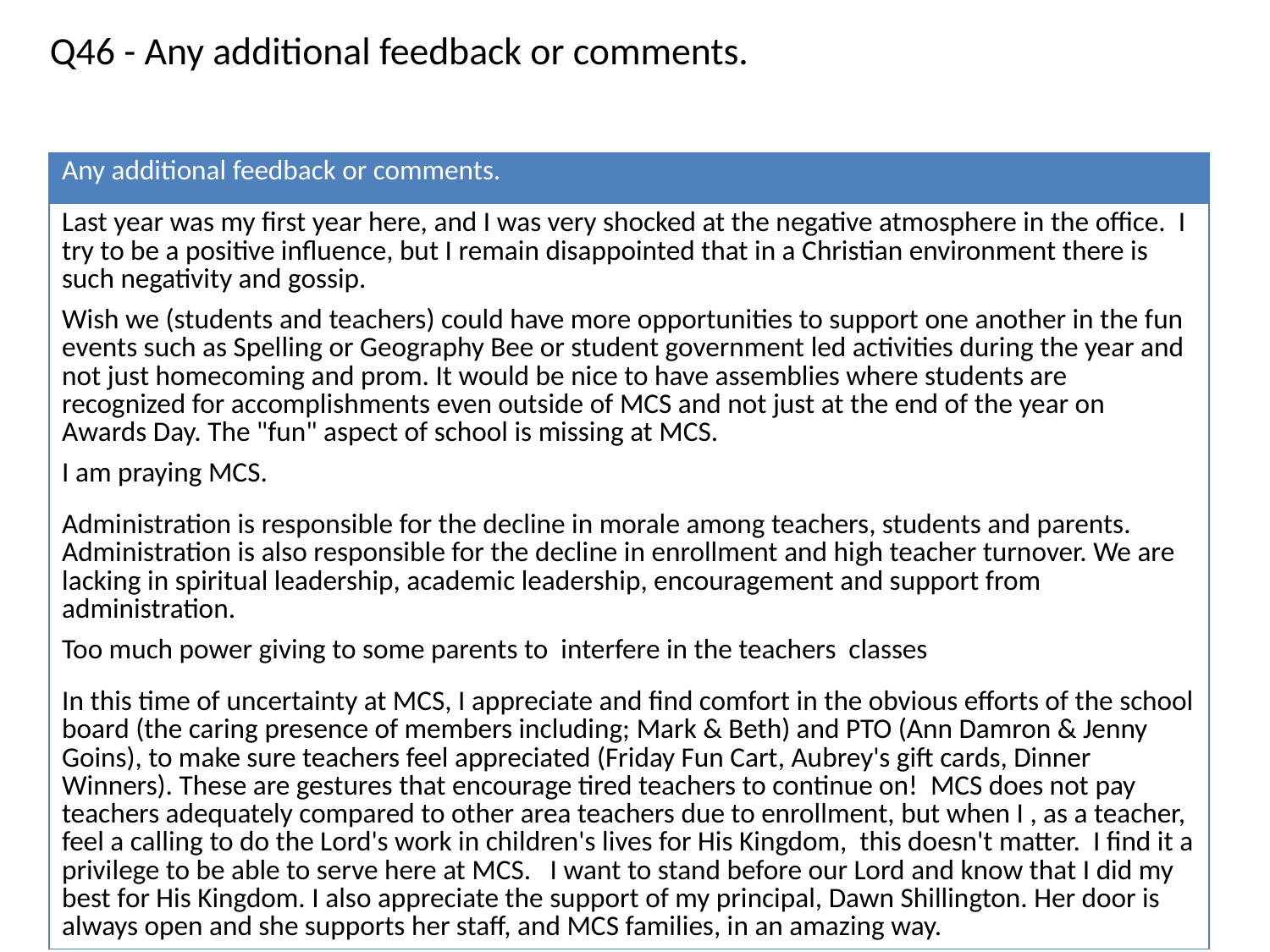

Q46 - Any additional feedback or comments.
| Any additional feedback or comments. |
| --- |
| Last year was my first year here, and I was very shocked at the negative atmosphere in the office. I try to be a positive influence, but I remain disappointed that in a Christian environment there is such negativity and gossip. |
| Wish we (students and teachers) could have more opportunities to support one another in the fun events such as Spelling or Geography Bee or student government led activities during the year and not just homecoming and prom. It would be nice to have assemblies where students are recognized for accomplishments even outside of MCS and not just at the end of the year on Awards Day. The "fun" aspect of school is missing at MCS. |
| I am praying MCS. |
| Administration is responsible for the decline in morale among teachers, students and parents. Administration is also responsible for the decline in enrollment and high teacher turnover. We are lacking in spiritual leadership, academic leadership, encouragement and support from administration. |
| Too much power giving to some parents to interfere in the teachers classes |
| In this time of uncertainty at MCS, I appreciate and find comfort in the obvious efforts of the school board (the caring presence of members including; Mark & Beth) and PTO (Ann Damron & Jenny Goins), to make sure teachers feel appreciated (Friday Fun Cart, Aubrey's gift cards, Dinner Winners). These are gestures that encourage tired teachers to continue on! MCS does not pay teachers adequately compared to other area teachers due to enrollment, but when I , as a teacher, feel a calling to do the Lord's work in children's lives for His Kingdom, this doesn't matter. I find it a privilege to be able to serve here at MCS. I want to stand before our Lord and know that I did my best for His Kingdom. I also appreciate the support of my principal, Dawn Shillington. Her door is always open and she supports her staff, and MCS families, in an amazing way. |